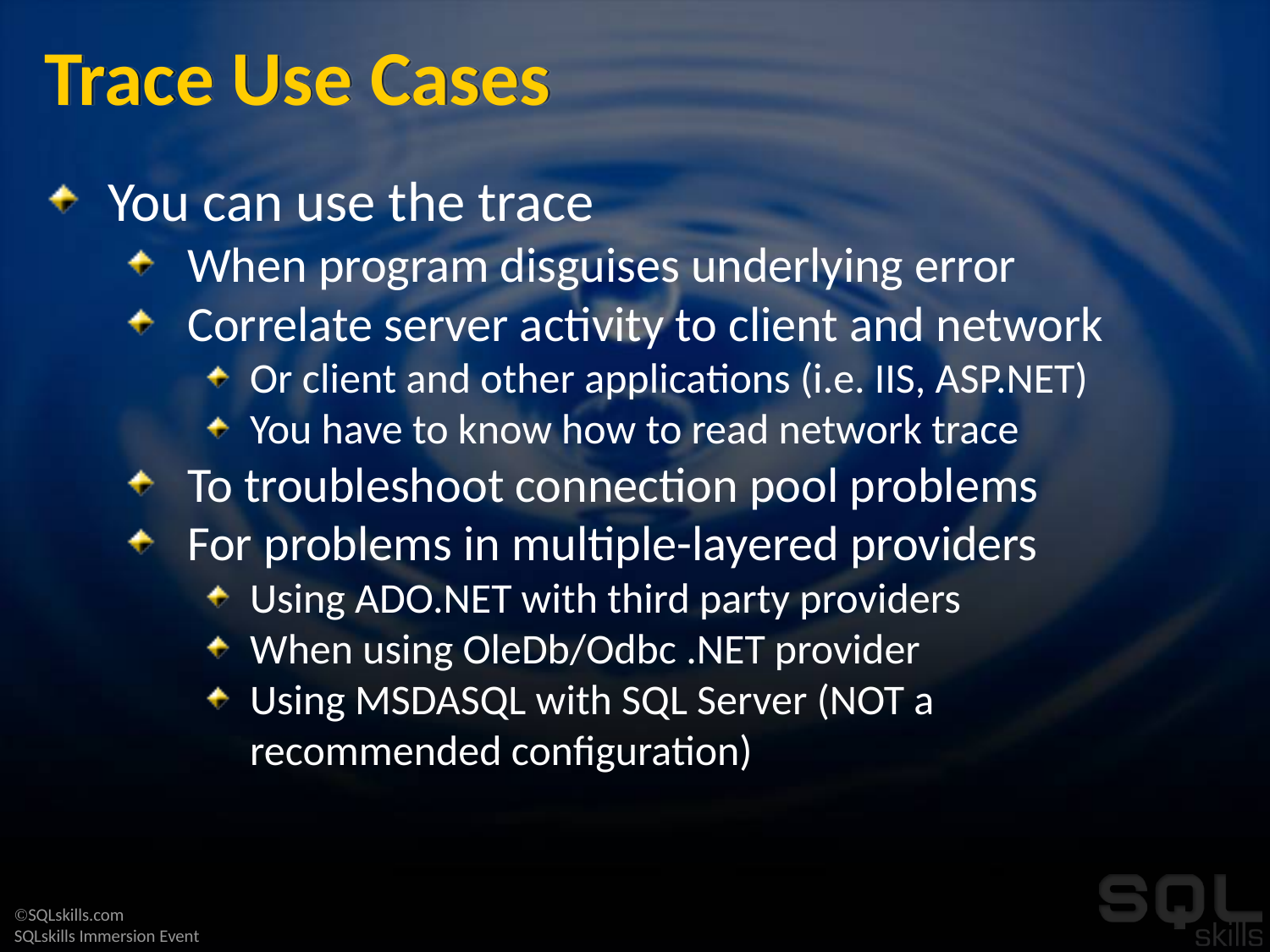

# Trace Use Cases
You can use the trace
When program disguises underlying error
Correlate server activity to client and network
Or client and other applications (i.e. IIS, ASP.NET)
You have to know how to read network trace
To troubleshoot connection pool problems
For problems in multiple-layered providers
Using ADO.NET with third party providers
When using OleDb/Odbc .NET provider
Using MSDASQL with SQL Server (NOT a recommended configuration)